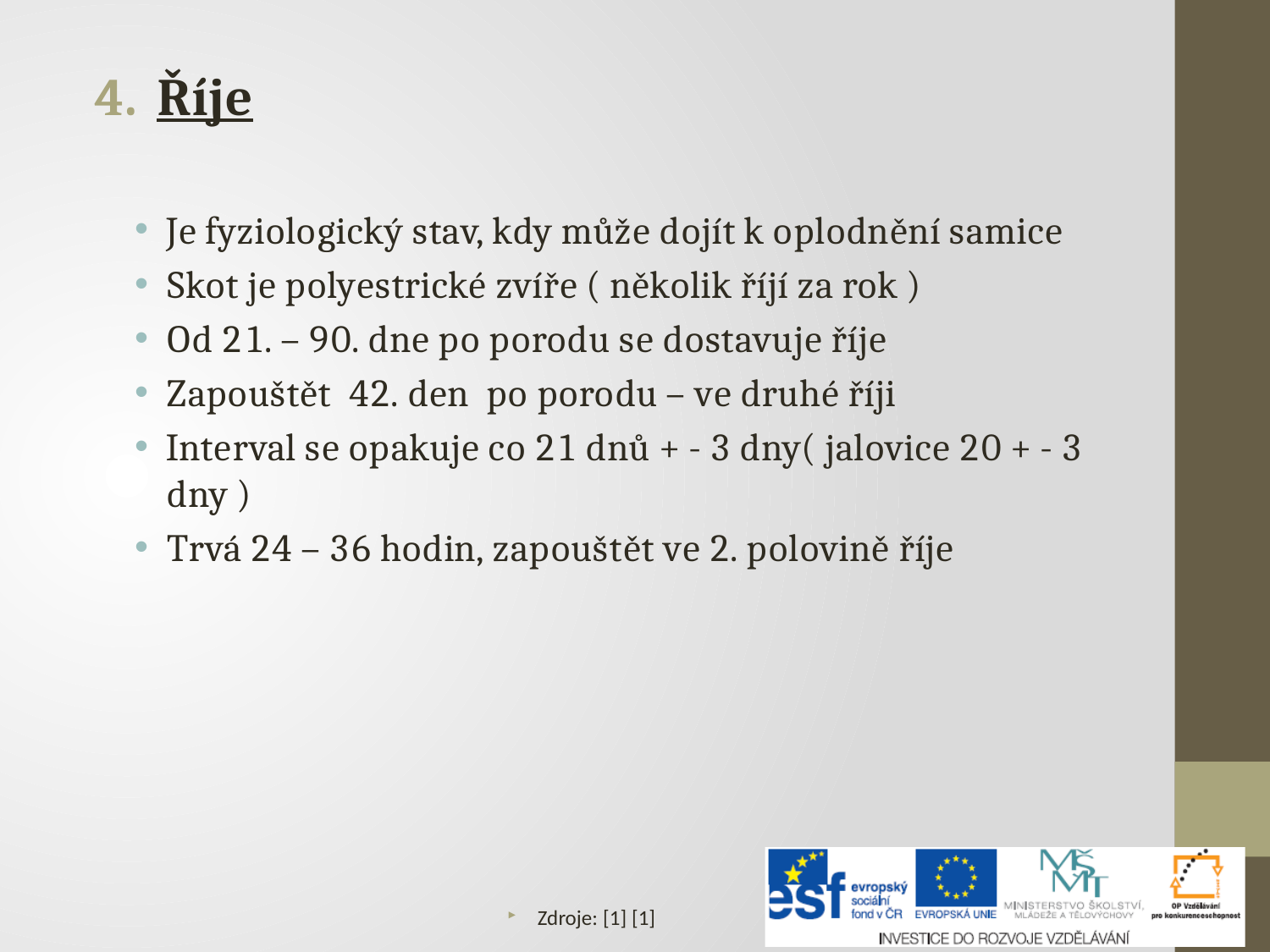

Říje

Je fyziologický stav, kdy může dojít k oplodnění samice
Skot je polyestrické zvíře ( několik říjí za rok )
Od 21. – 90. dne po porodu se dostavuje říje
Zapouštět  42. den  po porodu – ve druhé říji
Interval se opakuje co 21 dnů + - 3 dny( jalovice 20 + - 3 dny )
Trvá 24 – 36 hodin, zapouštět ve 2. polovině říje

Zdroje: [1] [1]